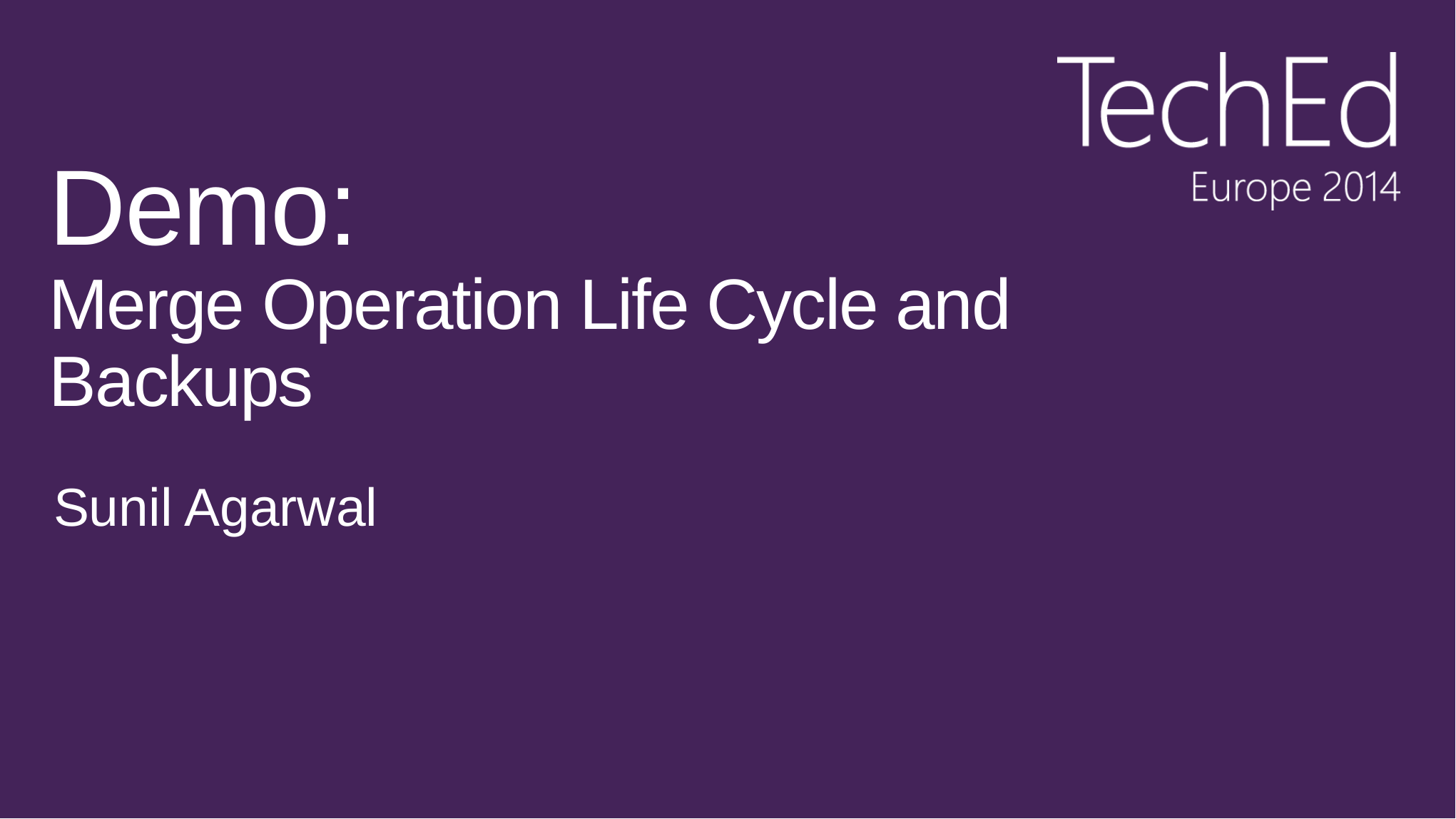

# Demo: Merge Operation Life Cycle and Backups
Sunil Agarwal